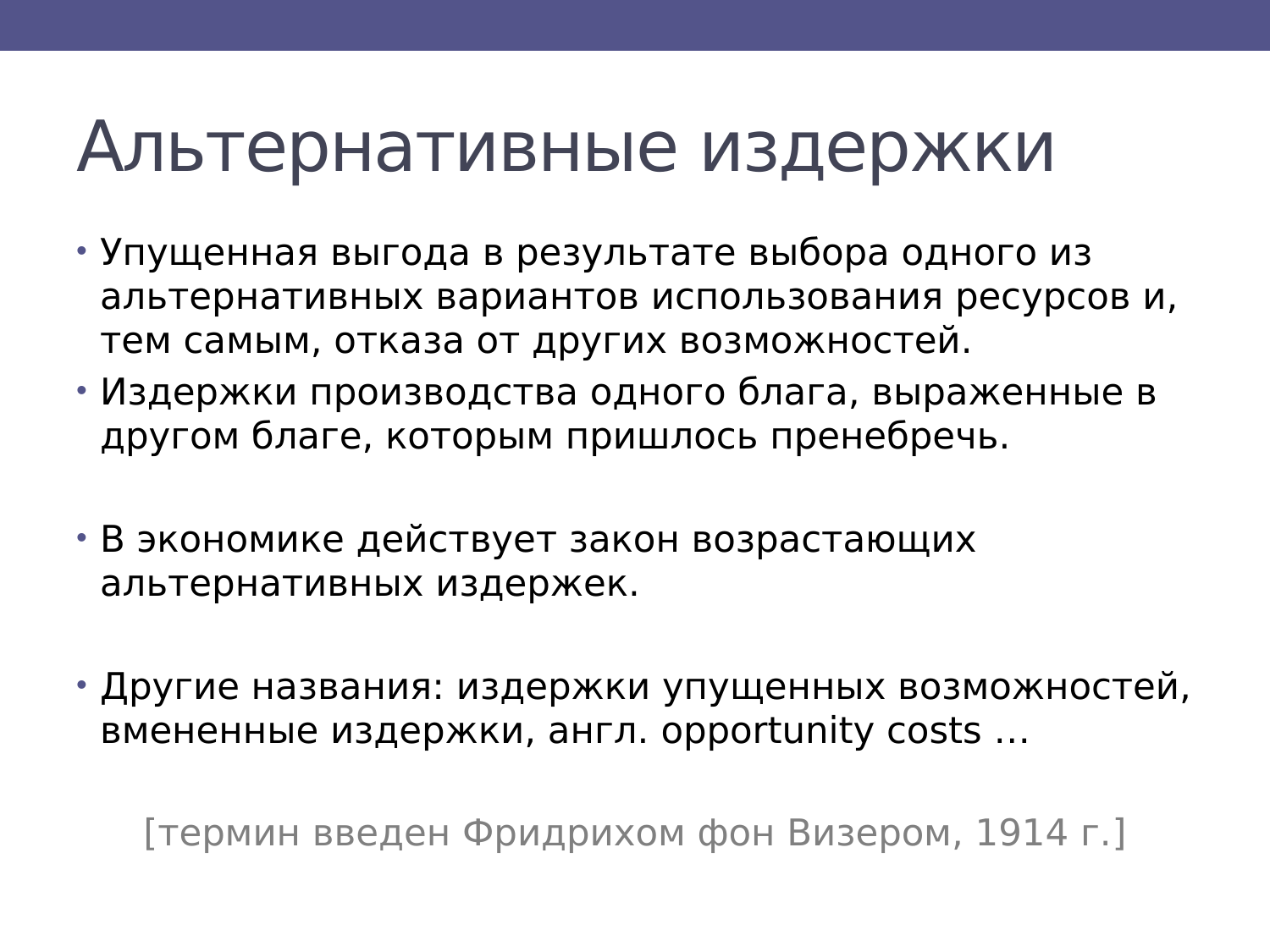

# Альтернативные издержки
Упущенная выгода в результате выбора одного из альтернативных вариантов использования ресурсов и, тем самым, отказа от других возможностей.
Издержки производства одного блага, выраженные в другом благе, которым пришлось пренебречь.

В экономике действует закон возрастающих альтернативных издержек.

Другие названия: издержки упущенных возможностей, вмененные издержки, англ. opportunity costs …

[термин введен Фридрихом фон Визером, 1914 г.]